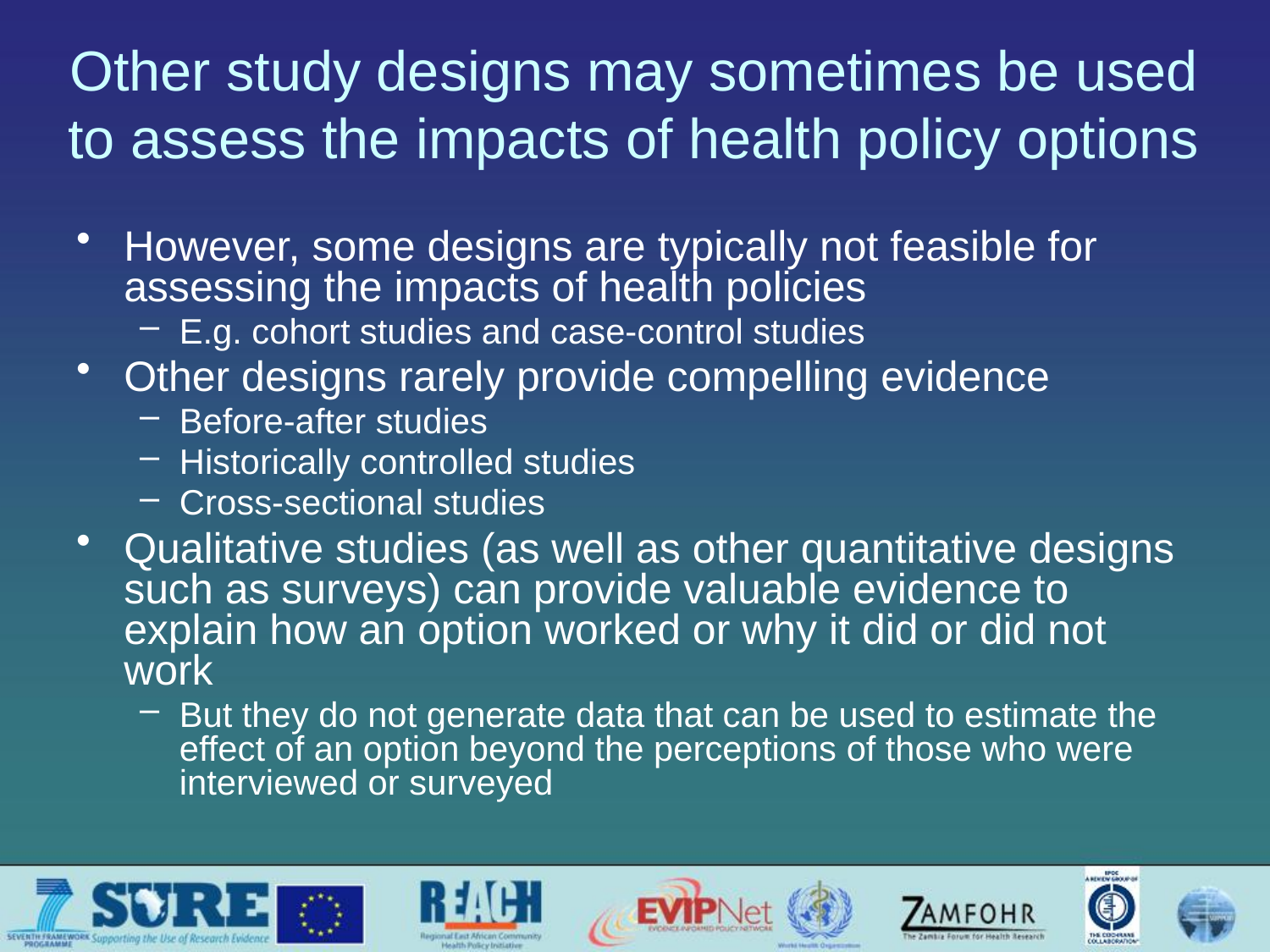

# Other study designs may sometimes be used to assess the impacts of health policy options
However, some designs are typically not feasible for assessing the impacts of health policies
E.g. cohort studies and case-control studies
Other designs rarely provide compelling evidence
Before-after studies
Historically controlled studies
Cross-sectional studies
Qualitative studies (as well as other quantitative designs such as surveys) can provide valuable evidence to explain how an option worked or why it did or did not work
But they do not generate data that can be used to estimate the effect of an option beyond the perceptions of those who were interviewed or surveyed